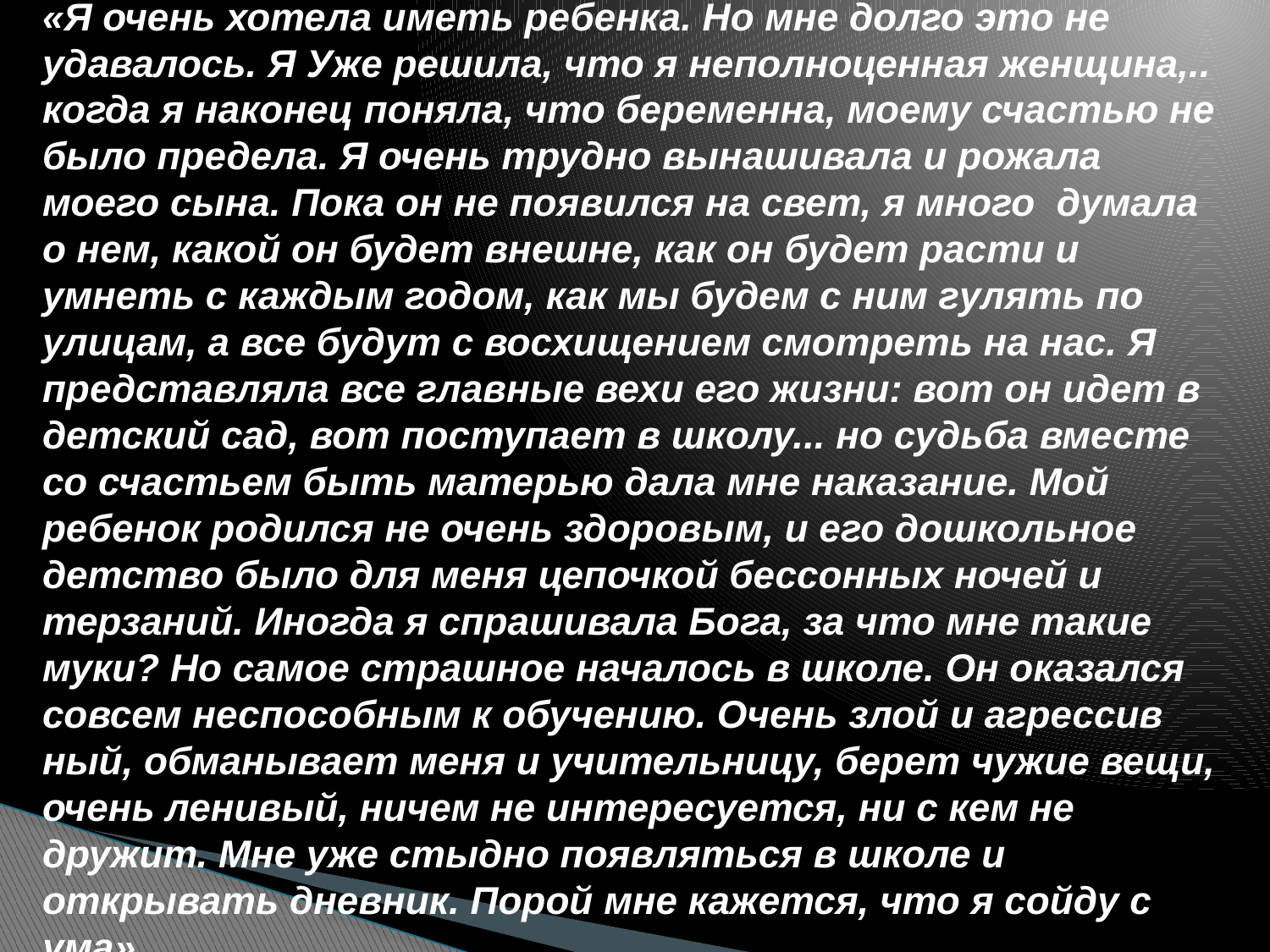

# «Я очень хотела иметь ребенка. Но мне долго это не удавалось. Я Уже решила, что я неполноценная женщина,.. когда я наконец поняла, что беременна, моему счастью не было предела. Я очень трудно вынашивала и рожала моего сына. Пока он не появился на свет, я много  думала о нем, какой он будет внешне, как он будет расти и умнеть с каждым годом, как мы будем с ним гулять по улицам, а все будут с восхищением смотреть на нас. Я представляла все главные вехи его жизни: вот он идет в детский сад, вот поступает в школу... но судьба вместе со счастьем быть матерью дала мне наказание. Мой ребенок родился не очень здоровым, и его дошкольное детство было для меня цепочкой бессонных ночей и терзаний. Иногда я спрашивала Бога, за что мне такие муки? Но самое страшное началось в школе. Он оказался совсем неспособным к обучению. Очень злой и агрессив­ный, обманывает меня и учительницу, берет чужие вещи, очень ле­нивый, ничем не интересуется, ни с кем не дружит. Мне уже стыдно появляться в школе и открывать дневник. Порой мне кажется, что я сойду с ума».